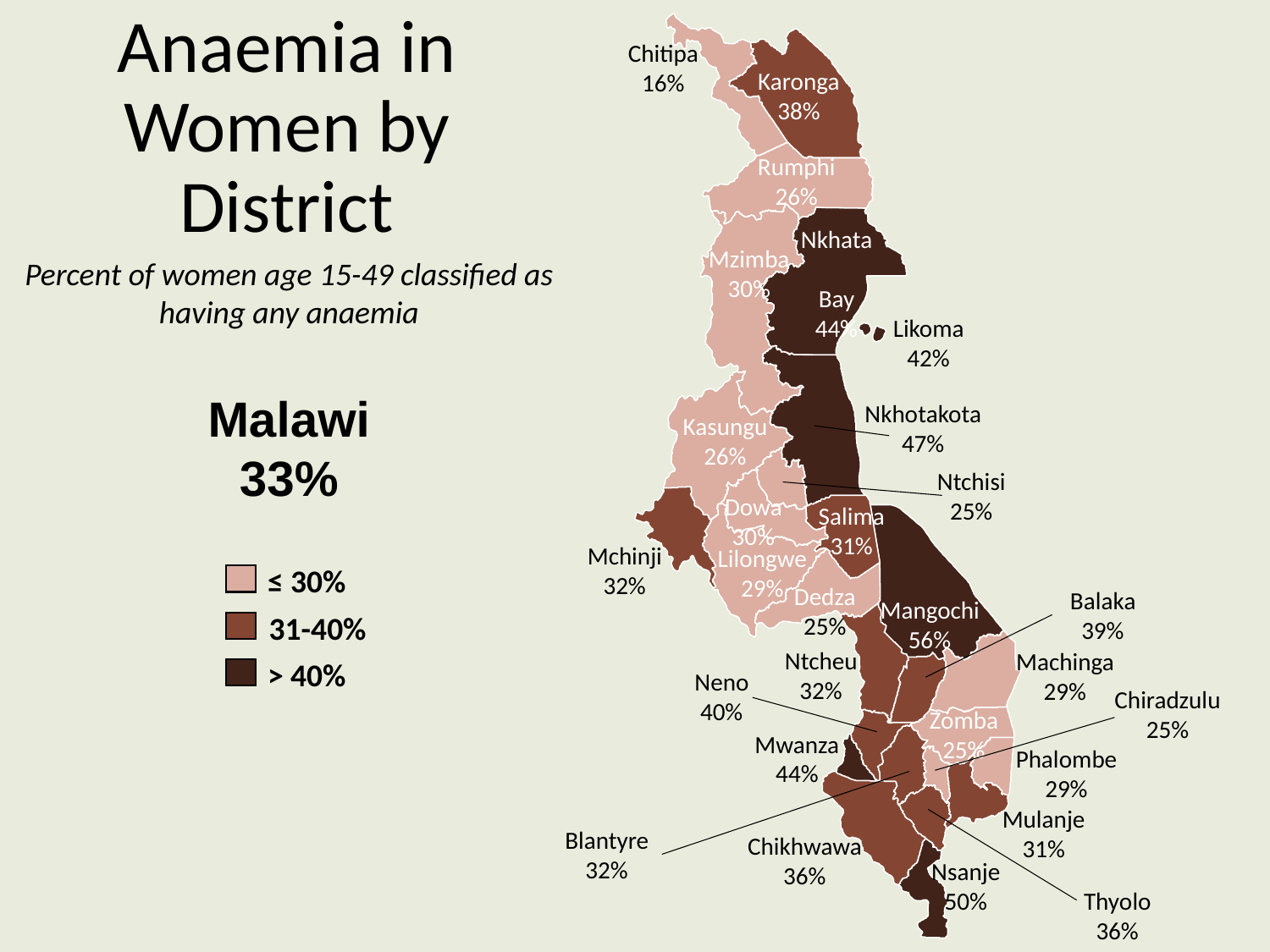

# Anaemia in Women by District

Chitipa
16%
Karonga
38%

Rumphi
26%

Nkhata
Bay
44%
Mzimba
30%
Percent of women age 15-49 classified as having any anaemia
Likoma
42%

Malawi
33%
Nkhotakota
47%
Kasungu
26%

Ntchisi
25%

Dowa
30%

Salima
31%

Mchinji
32%
Lilongwe
29%

≤ 30%

Dedza
25%
Balaka
39%
Mangochi
56%
 31-40%

Ntcheu
32%
Machinga
29%
> 40%

Neno
40%
Chiradzulu
25%
Zomba
25%

Mwanza
44%

Phalombe
29%

Mulanje
31%
Blantyre
32%
Chikhwawa
36%

Nsanje
50%
Thyolo
36%